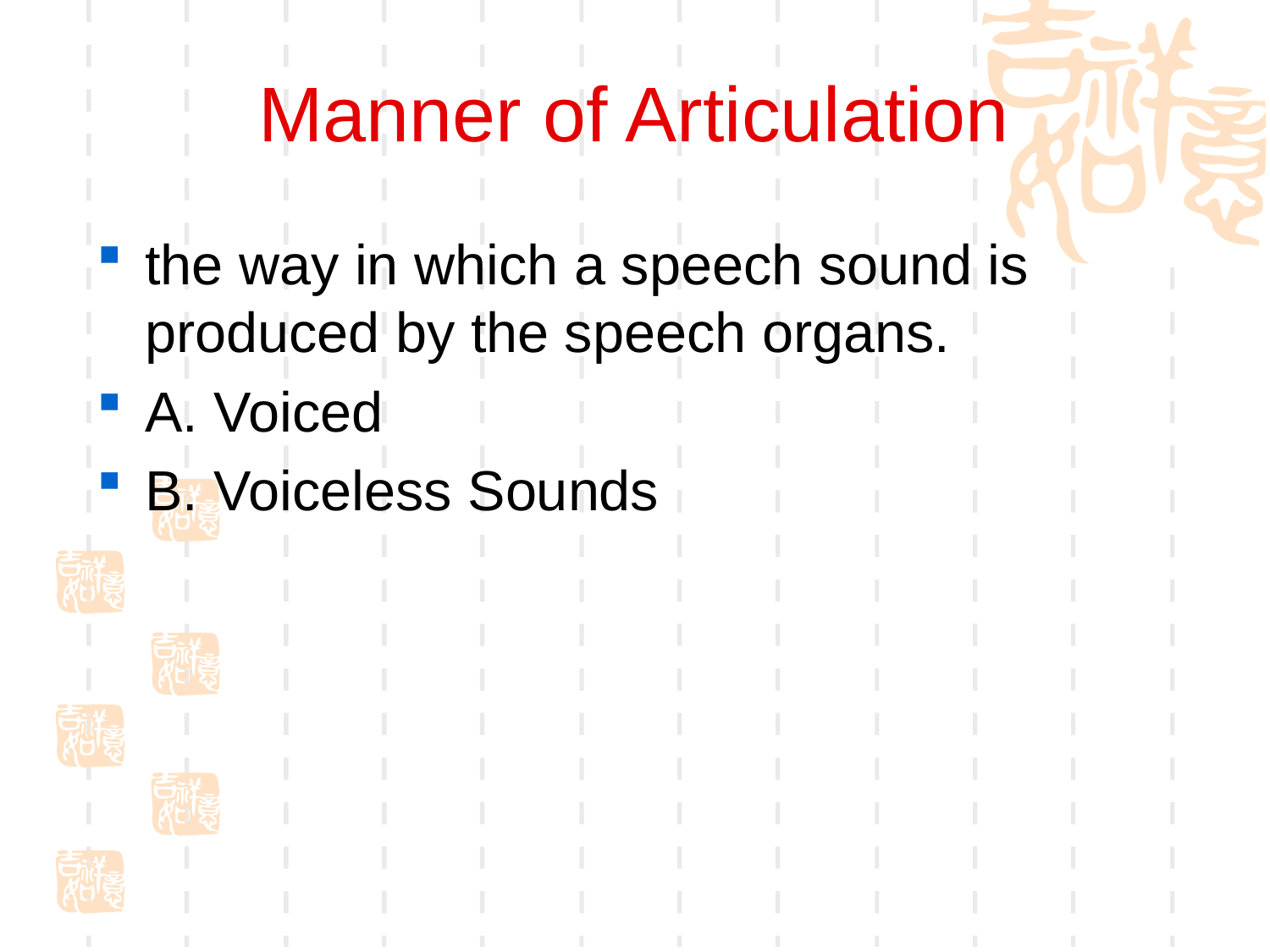

# Manner of Articulation
the way in which a speech sound is produced by the speech organs.
A. Voiced
B. Voiceless Sounds